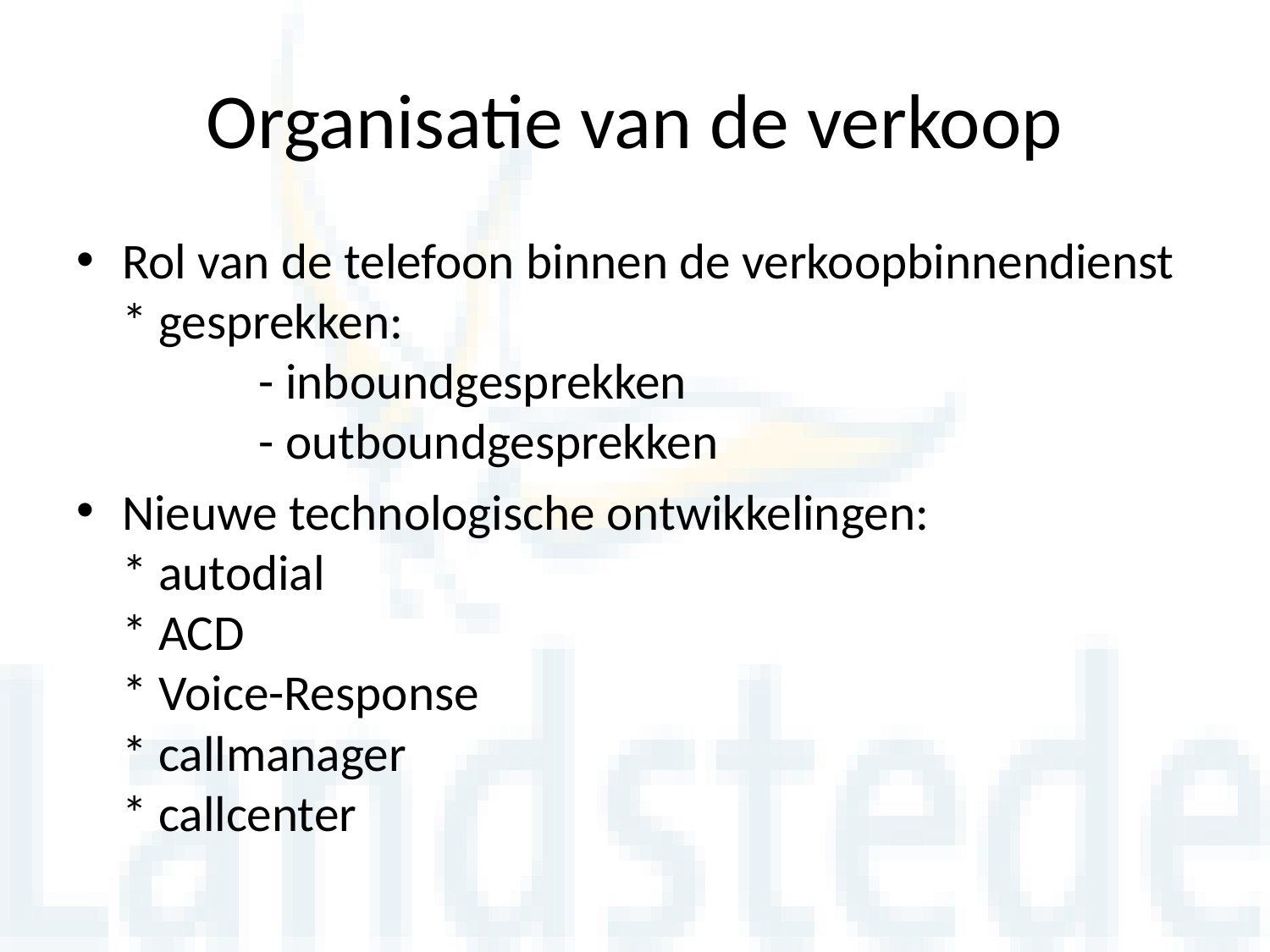

# Organisatie van de verkoop
Rol van de telefoon binnen de verkoopbinnendienst
* gesprekken:
            - inboundgesprekken
            - outboundgesprekken
Nieuwe technologische ontwikkelingen:
* autodial
* ACD
* Voice-Response
* callmanager
* callcenter